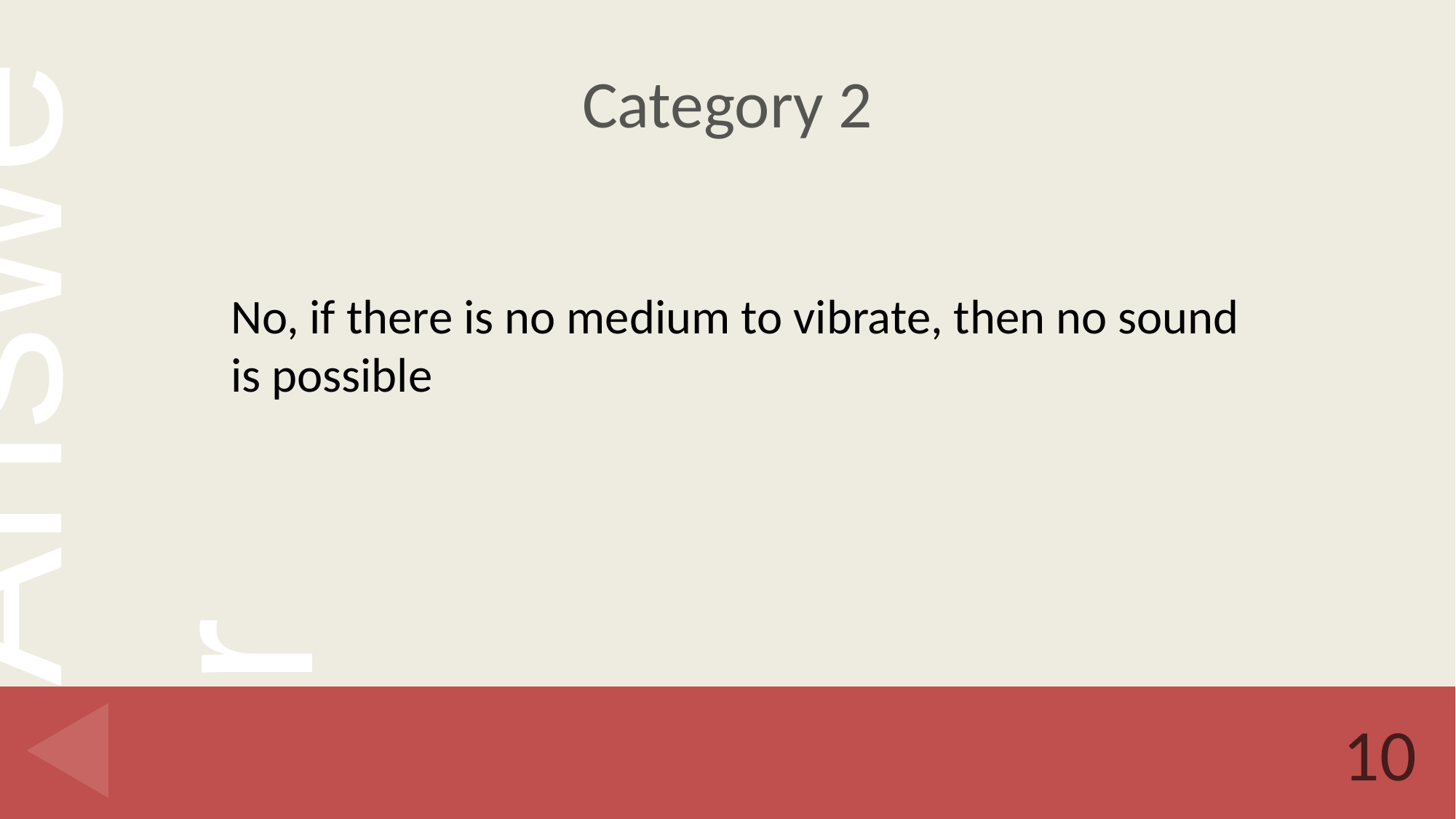

# Category 2
No, if there is no medium to vibrate, then no sound is possible
10